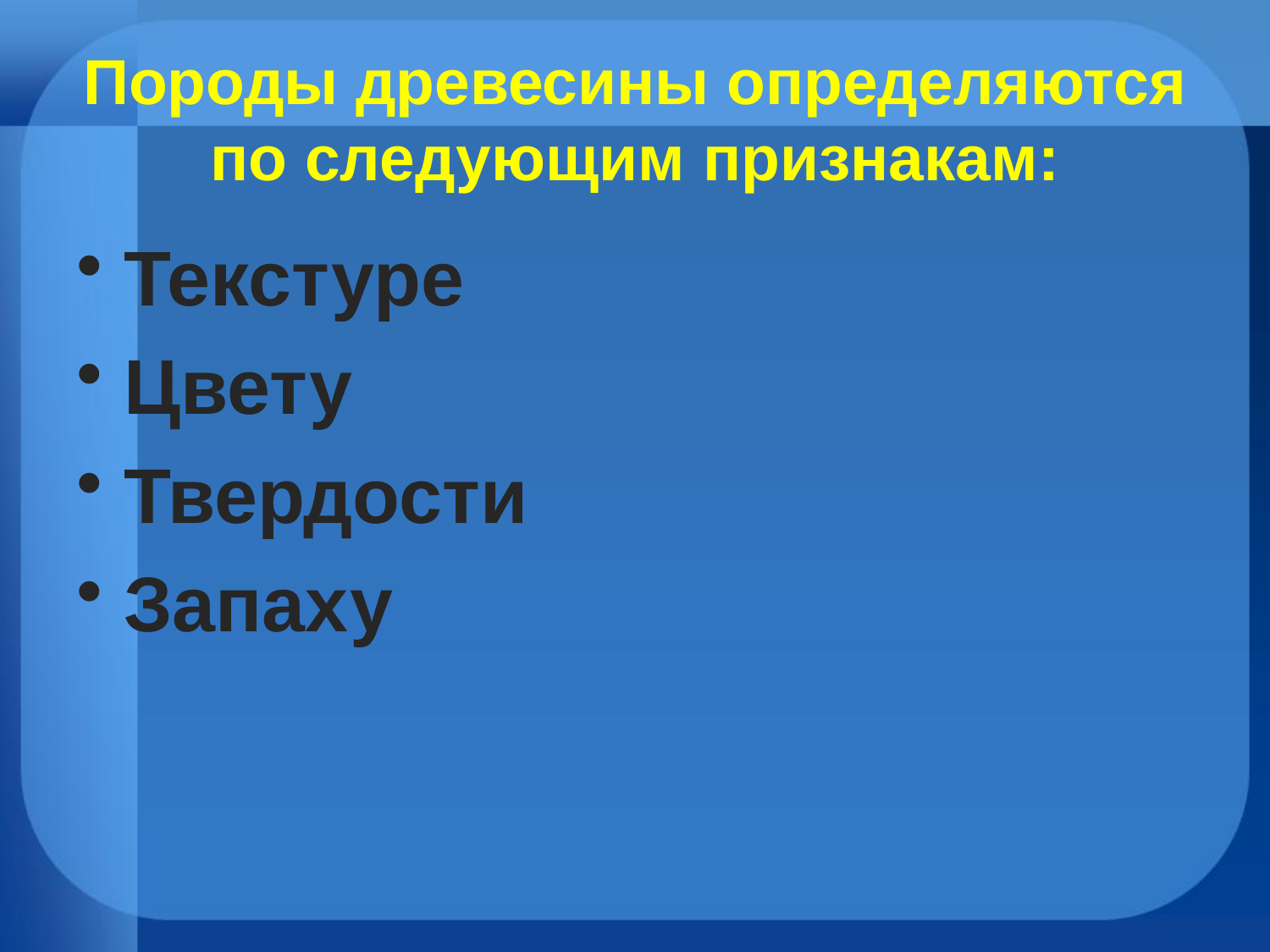

# Породы древесины определяются по следующим признакам:
Текстуре
Цвету
Твердости
Запаху